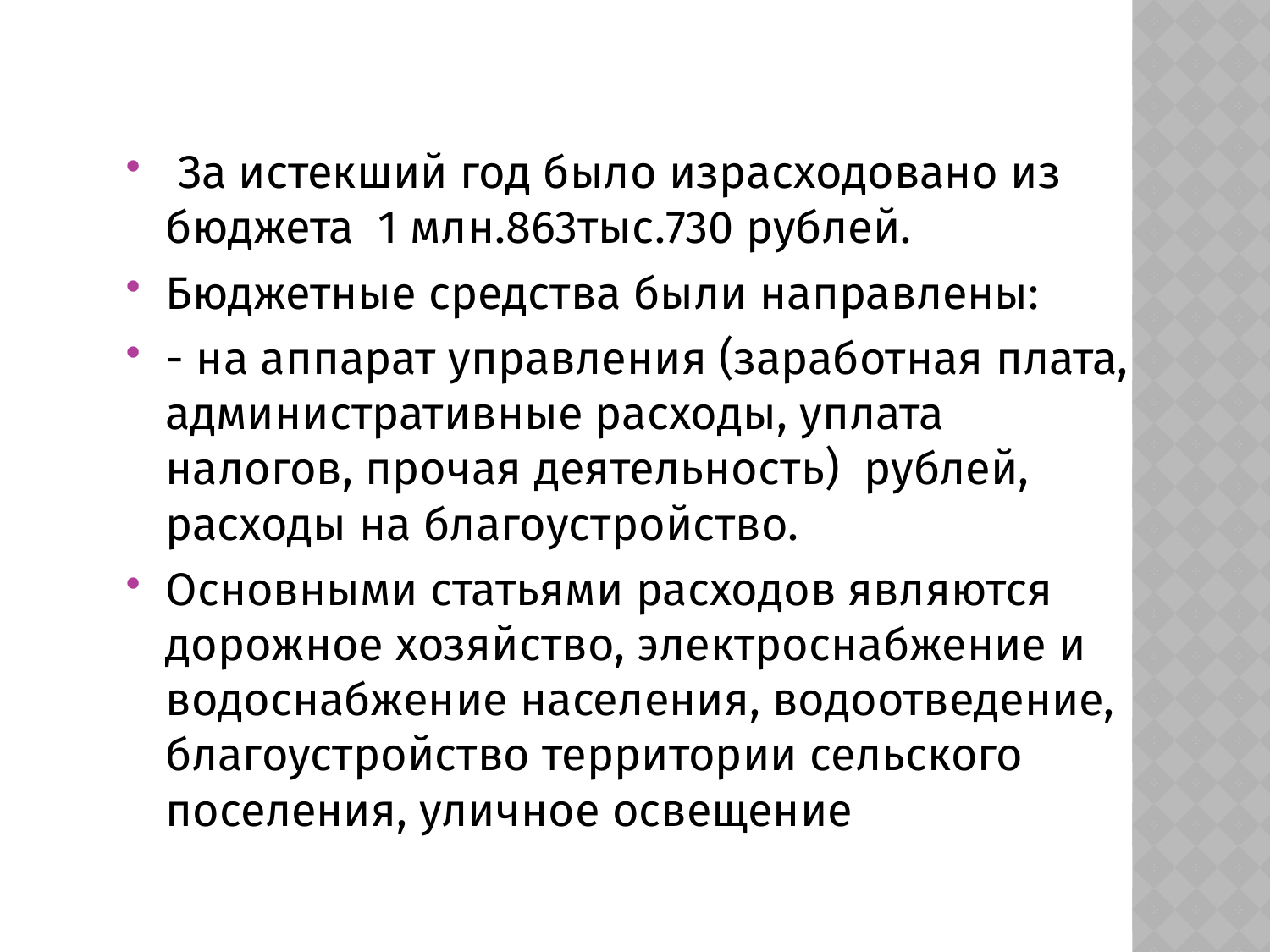

За истекший год было израсходовано из бюджета  1 млн.863тыс.730 рублей.
Бюджетные средства были направлены:
- на аппарат управления (заработная плата, административные расходы, уплата налогов, прочая деятельность)  рублей, расходы на благоустройство.
Основными статьями расходов являются дорожное хозяйство, электроснабжение и водоснабжение населения, водоотведение,  благоустройство территории сельского поселения, уличное освещение